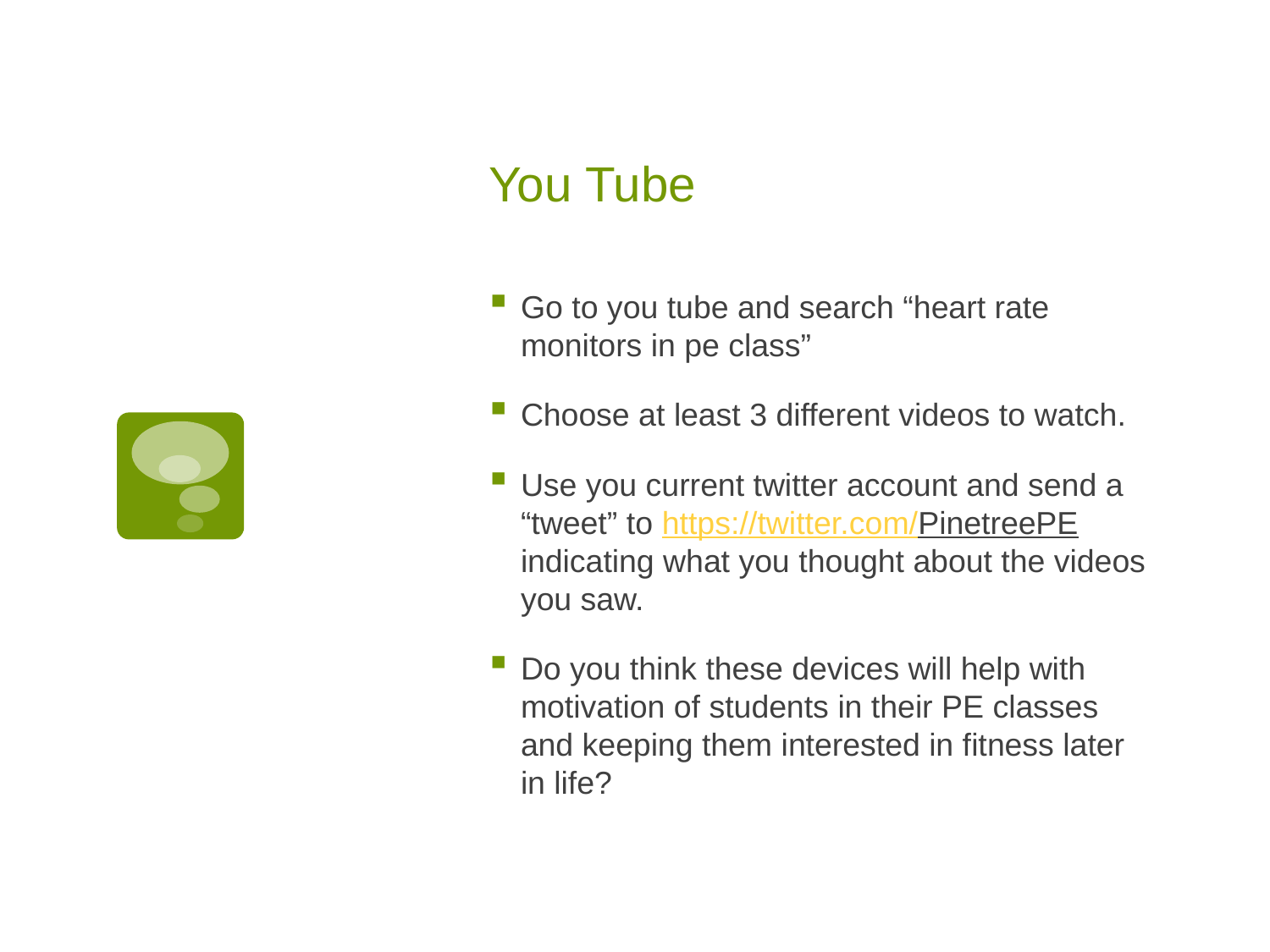

# You Tube
Go to you tube and search “heart rate monitors in pe class”
Choose at least 3 different videos to watch.
Use you current twitter account and send a “tweet” to https://twitter.com/PinetreePE indicating what you thought about the videos you saw.
Do you think these devices will help with motivation of students in their PE classes and keeping them interested in fitness later in life?